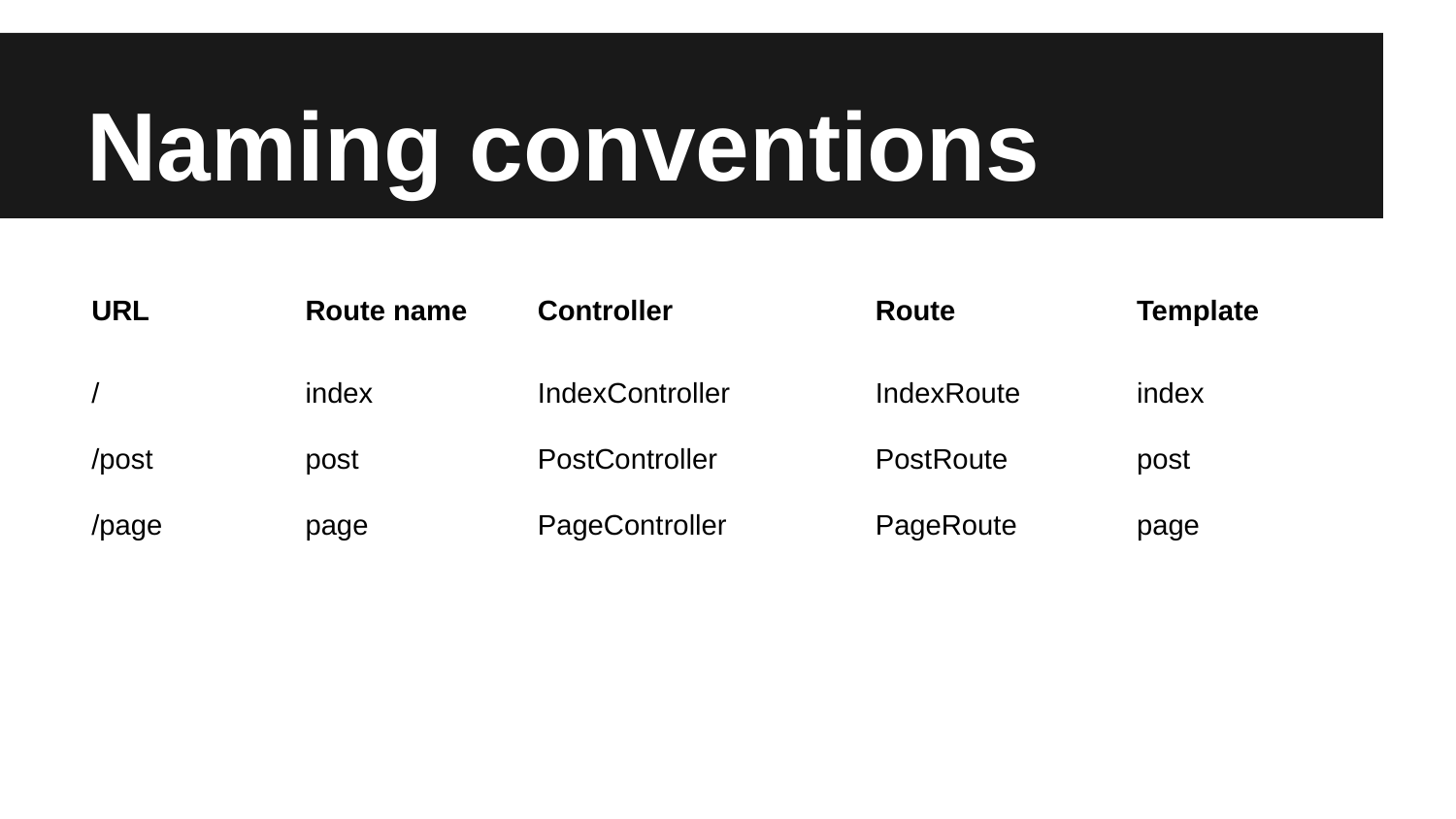

Naming conventions
| URL | Route name | Controller | Route | Template |
| --- | --- | --- | --- | --- |
| / | index | IndexController | IndexRoute | index |
| /post | post | PostController | PostRoute | post |
| /page | page | PageController | PageRoute | page |